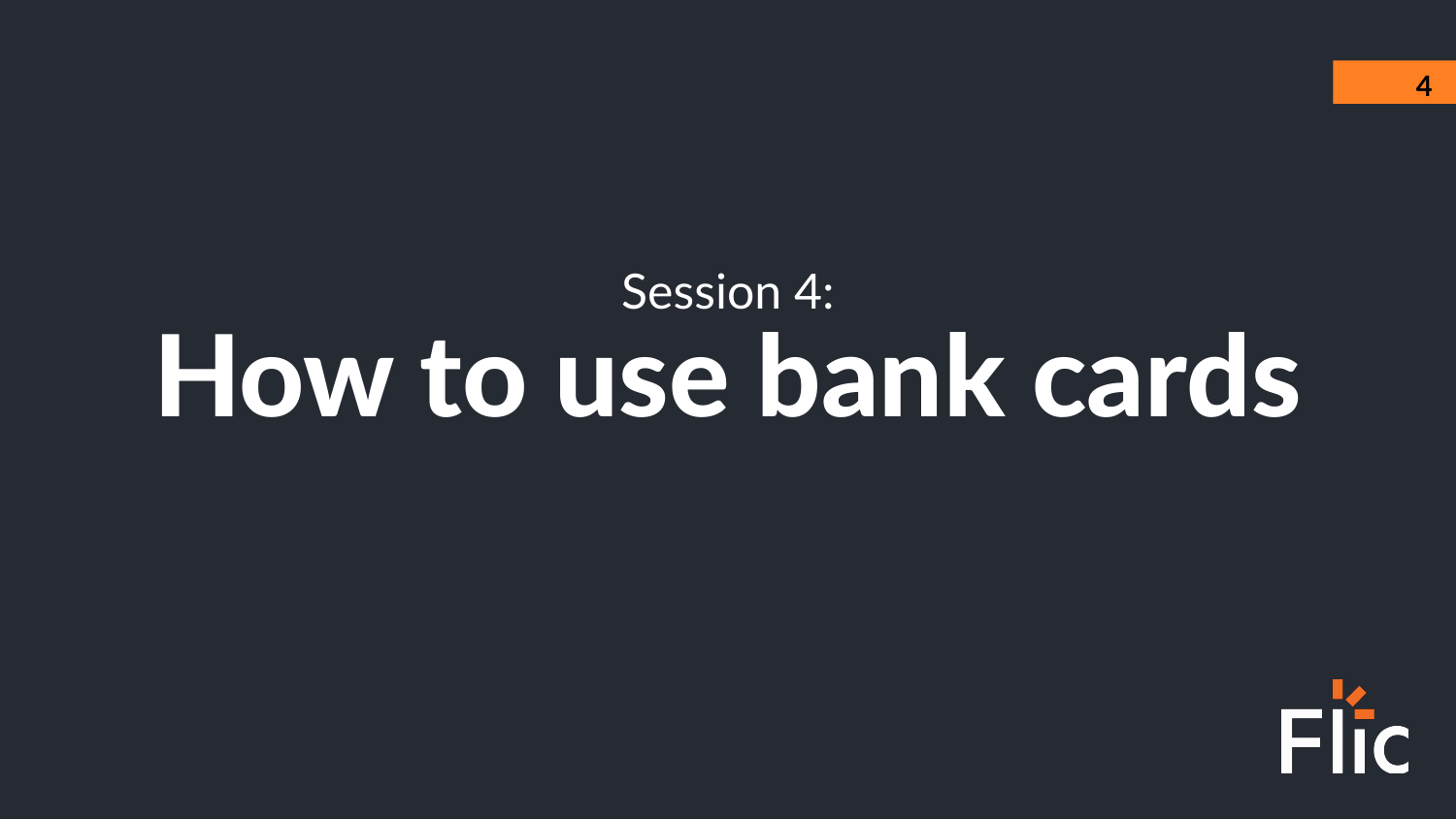

4

Session 4:
How to use bank cards